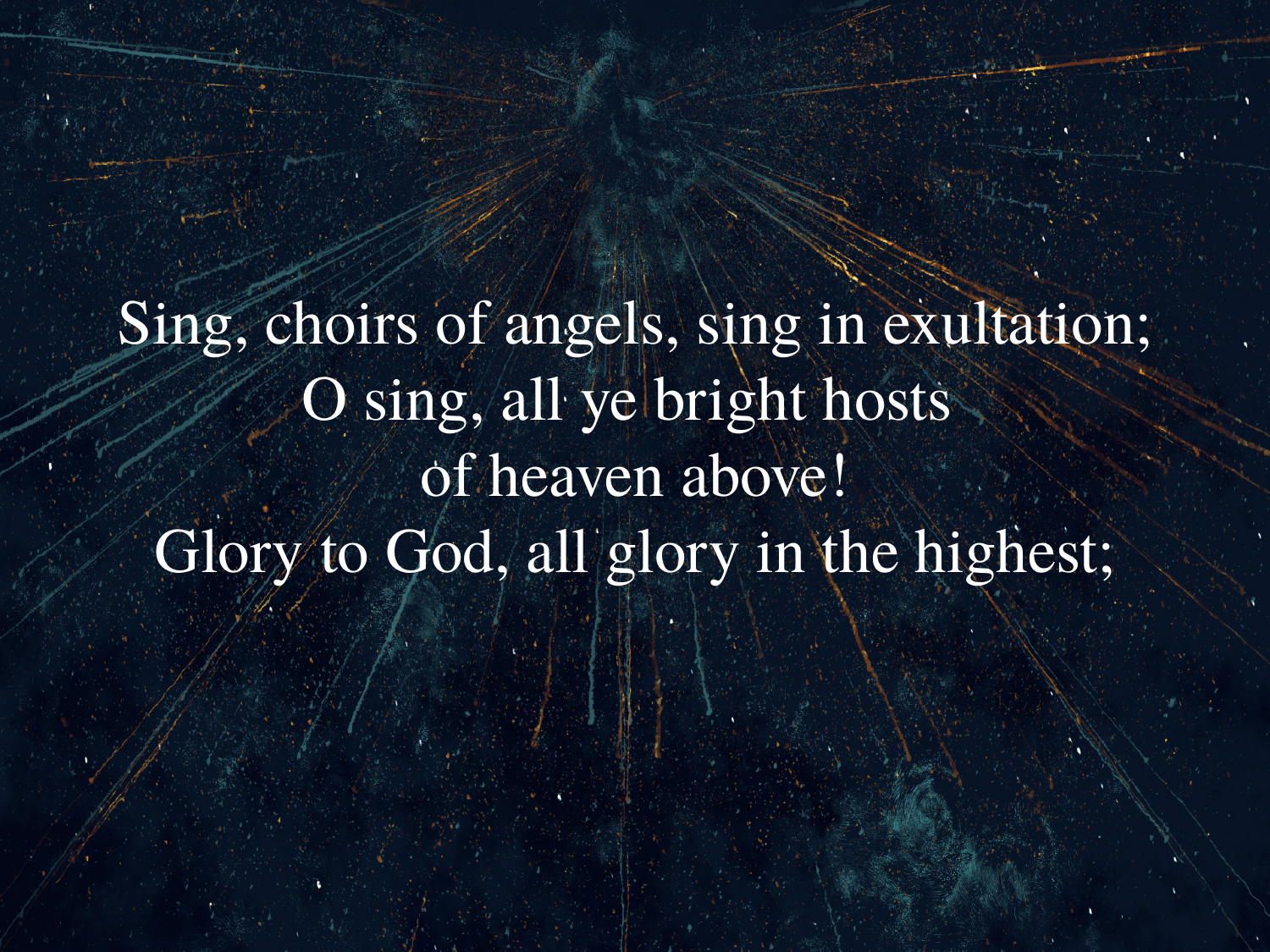

# Sing, choirs of angels, sing in exultation; O sing, all ye bright hosts of heaven above! Glory to God, all glory in the highest;